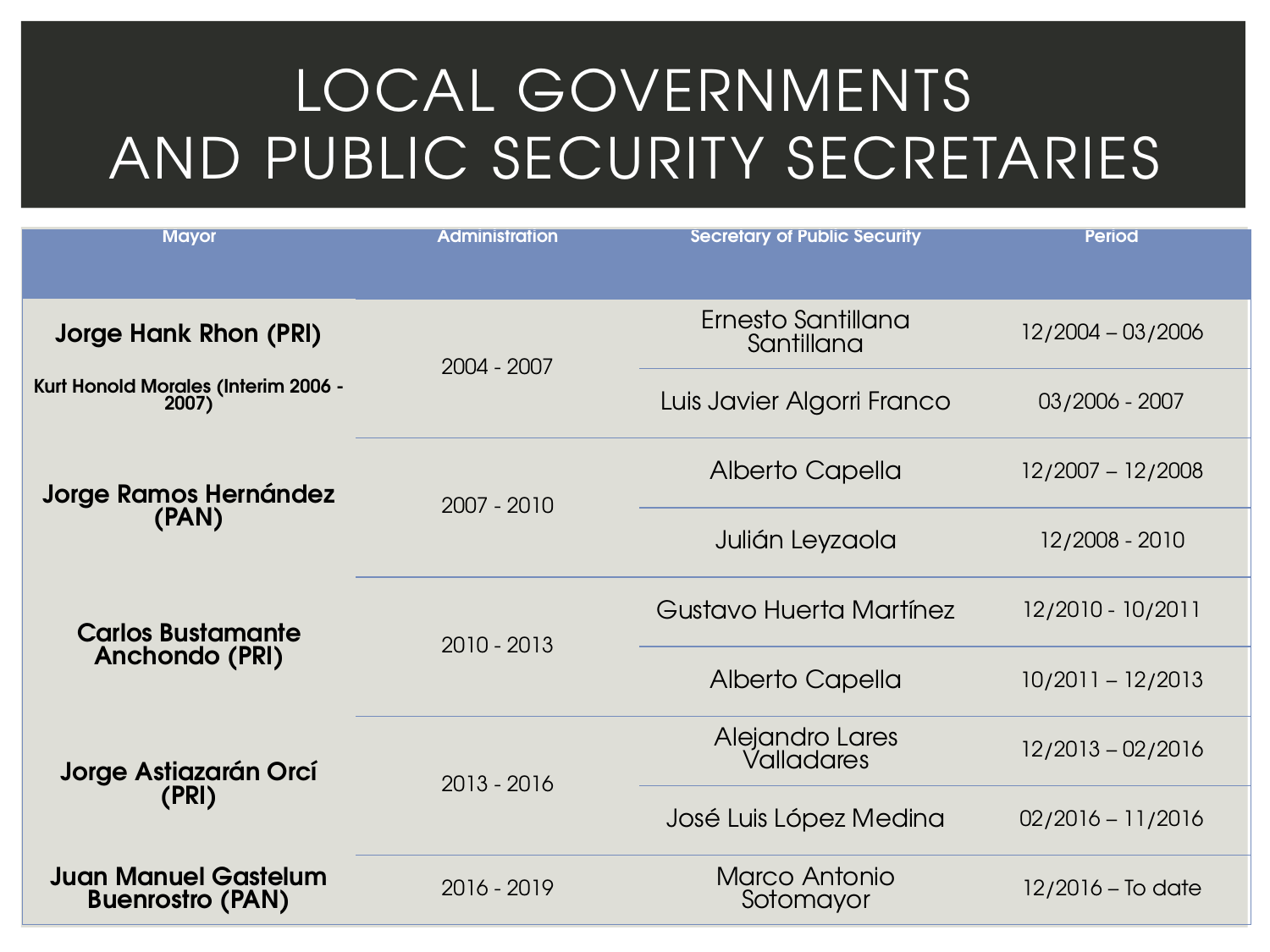

# Local governments and public security secretaries
| Mayor | Administration | Secretary of Public Security | Period |
| --- | --- | --- | --- |
| Jorge Hank Rhon (PRI) Kurt Honold Morales (Interim 2006 - 2007) | 2004 - 2007 | Ernesto Santillana Santillana | 12/2004 – 03/2006 |
|  |  | Luis Javier Algorri Franco | 03/2006 - 2007 |
| Jorge Ramos Hernández (PAN) | 2007 - 2010 | Alberto Capella | 12/2007 – 12/2008 |
|  |  | Julián Leyzaola | 12/2008 - 2010 |
| Carlos Bustamante Anchondo (PRI) | 2010 - 2013 | Gustavo Huerta Martínez | 12/2010 - 10/2011 |
|  |  | Alberto Capella | 10/2011 – 12/2013 |
| Jorge Astiazarán Orcí (PRI) | 2013 - 2016 | Alejandro Lares Valladares | 12/2013 – 02/2016 |
|  |  | José Luis López Medina | 02/2016 – 11/2016 |
| Juan Manuel Gastelum Buenrostro (PAN) | 2016 - 2019 | Marco Antonio Sotomayor | 12/2016 – To date |